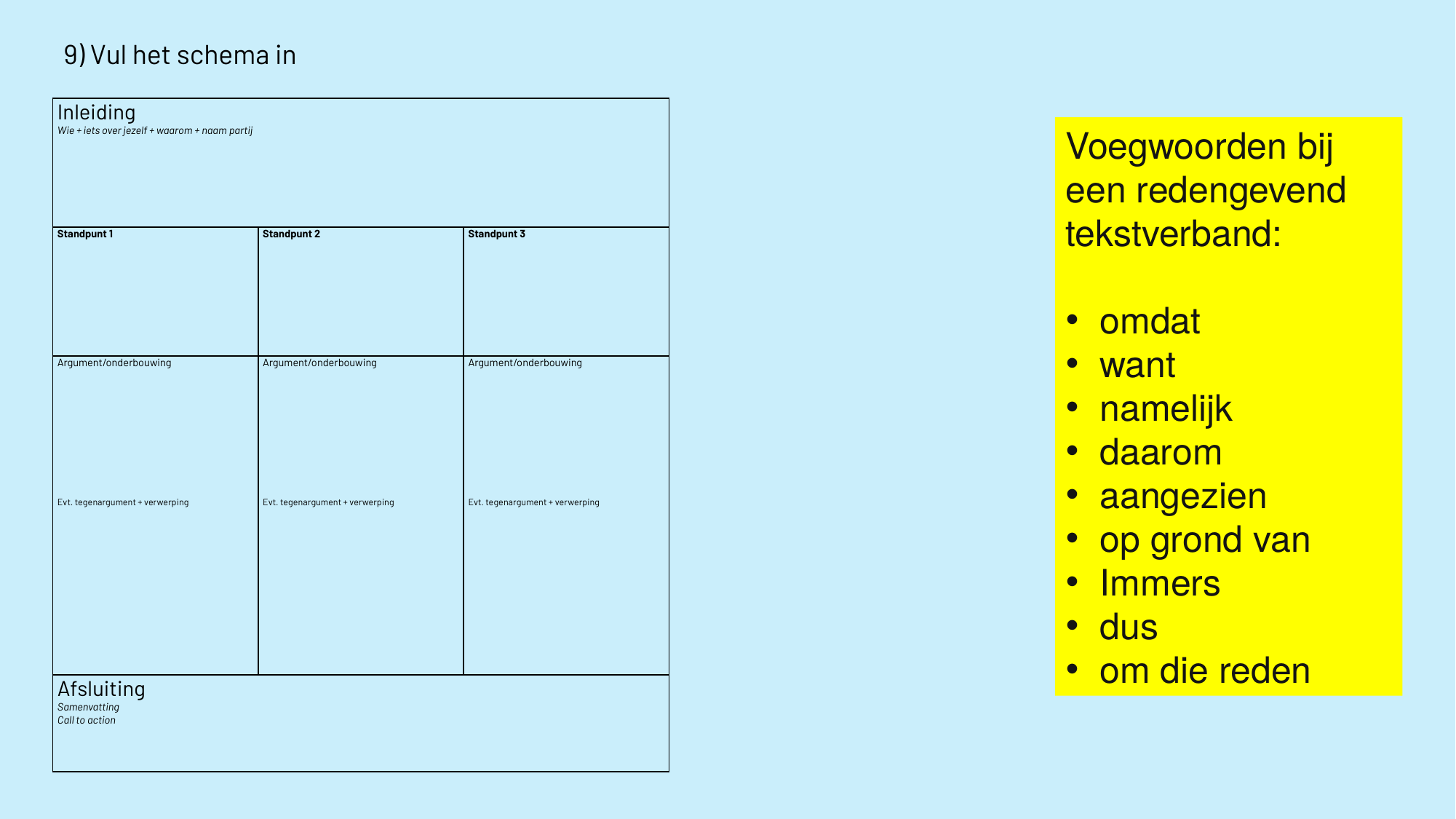

9) Vul het schema in
| Inleiding Wie + iets over jezelf + waarom + naam partij |  |  |
| --- | --- | --- |
| Standpunt 1 | Standpunt 2 | Standpunt 3 |
| Argument/onderbouwing                     Evt. tegenargument + verwerping | Argument/onderbouwing                     Evt. tegenargument + verwerping | Argument/onderbouwing                     Evt. tegenargument + verwerping |
| Afsluiting Samenvatting Call to action |  |  |
Voegwoorden bij een redengevend tekstverband:

omdat
want
namelijk
daarom
aangezien
op grond van
Immers
dus
om die reden